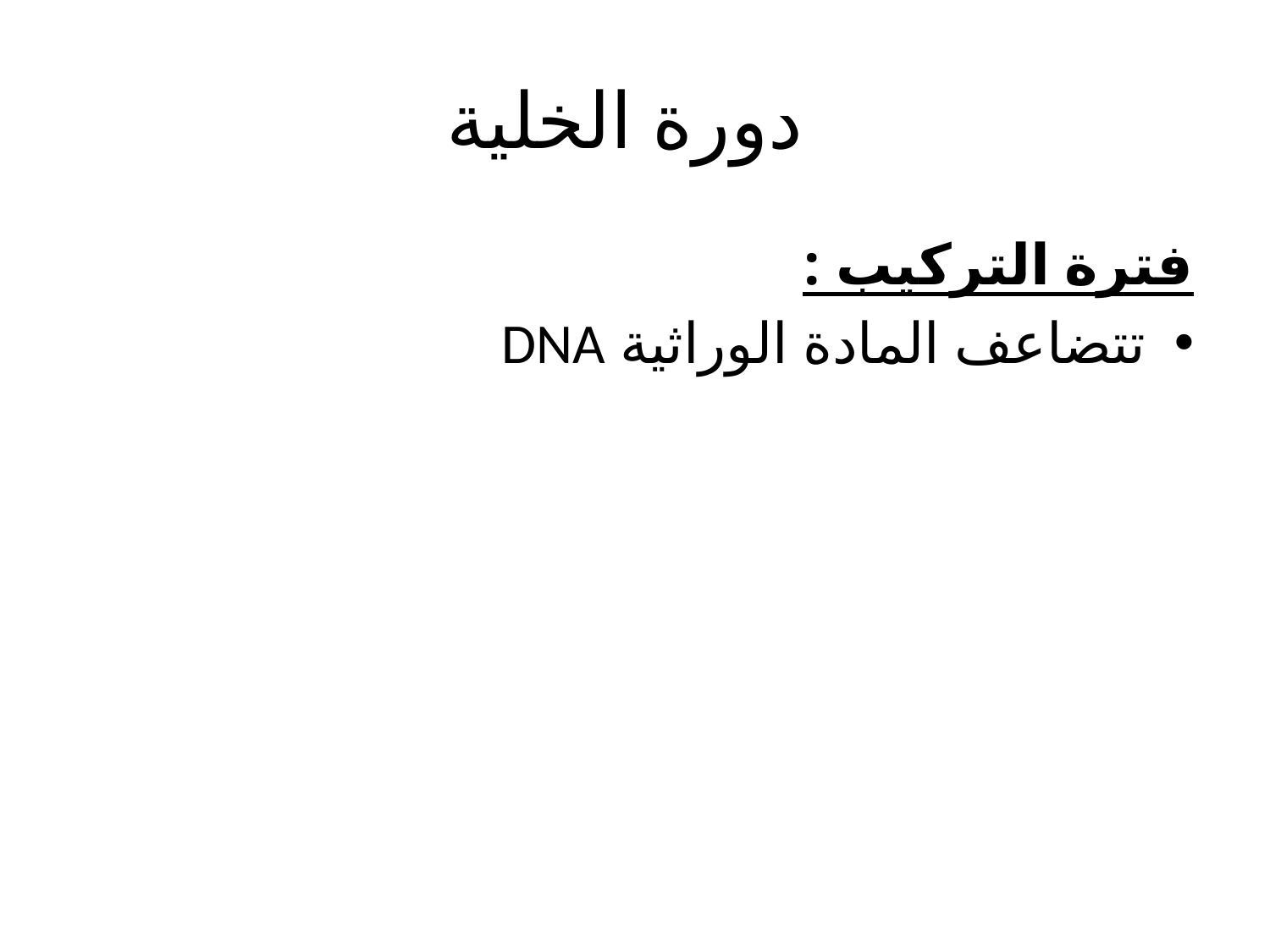

# دورة الخلية
فترة التركيب :
تتضاعف المادة الوراثية DNA